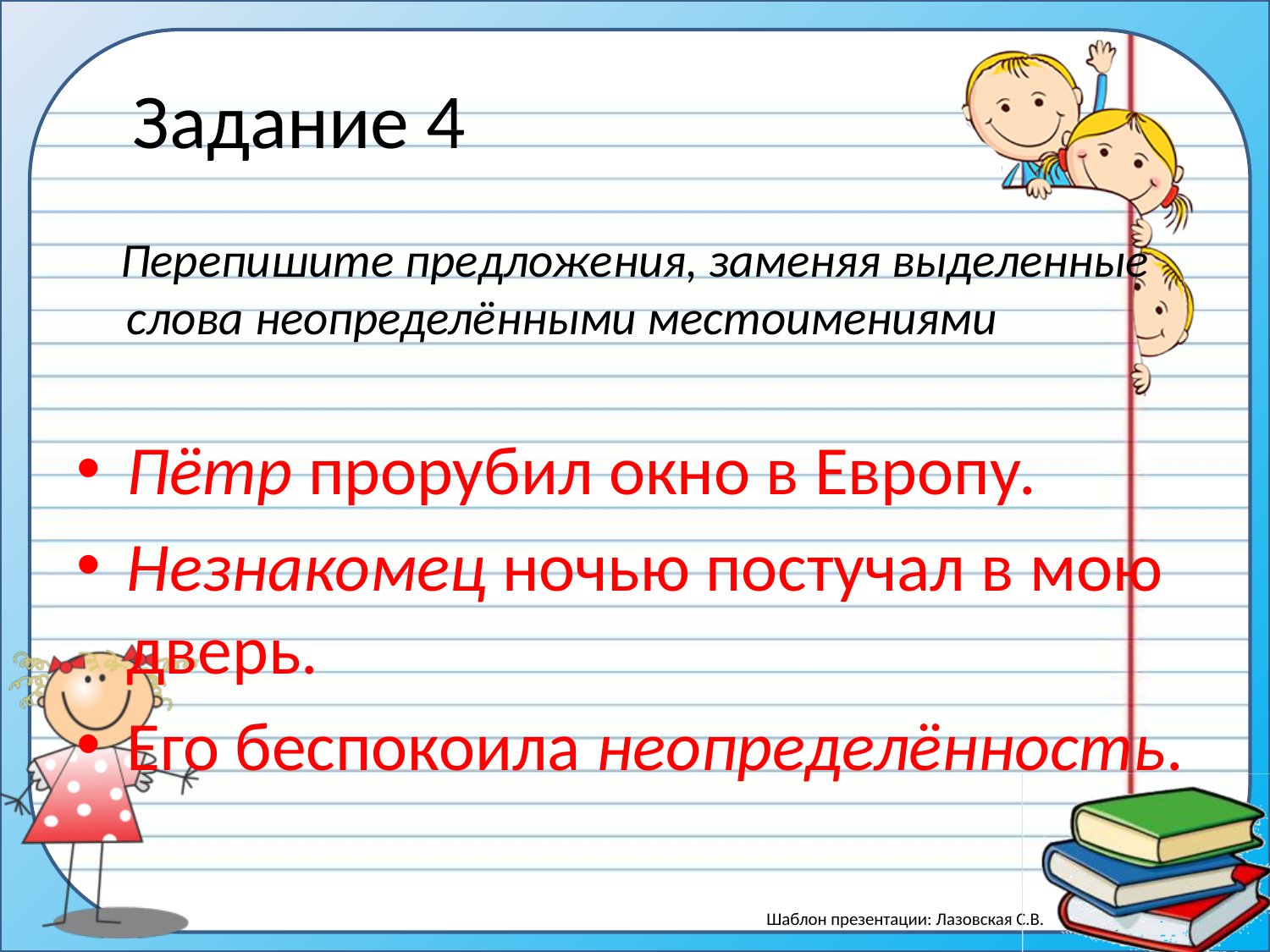

# Задание 4
    Перепишите предложения, заменяя выделенные слова неопределёнными местоимениями

Пётр прорубил окно в Европу.
Незнакомец ночью постучал в мою дверь.
Его беспокоила неопределённость.